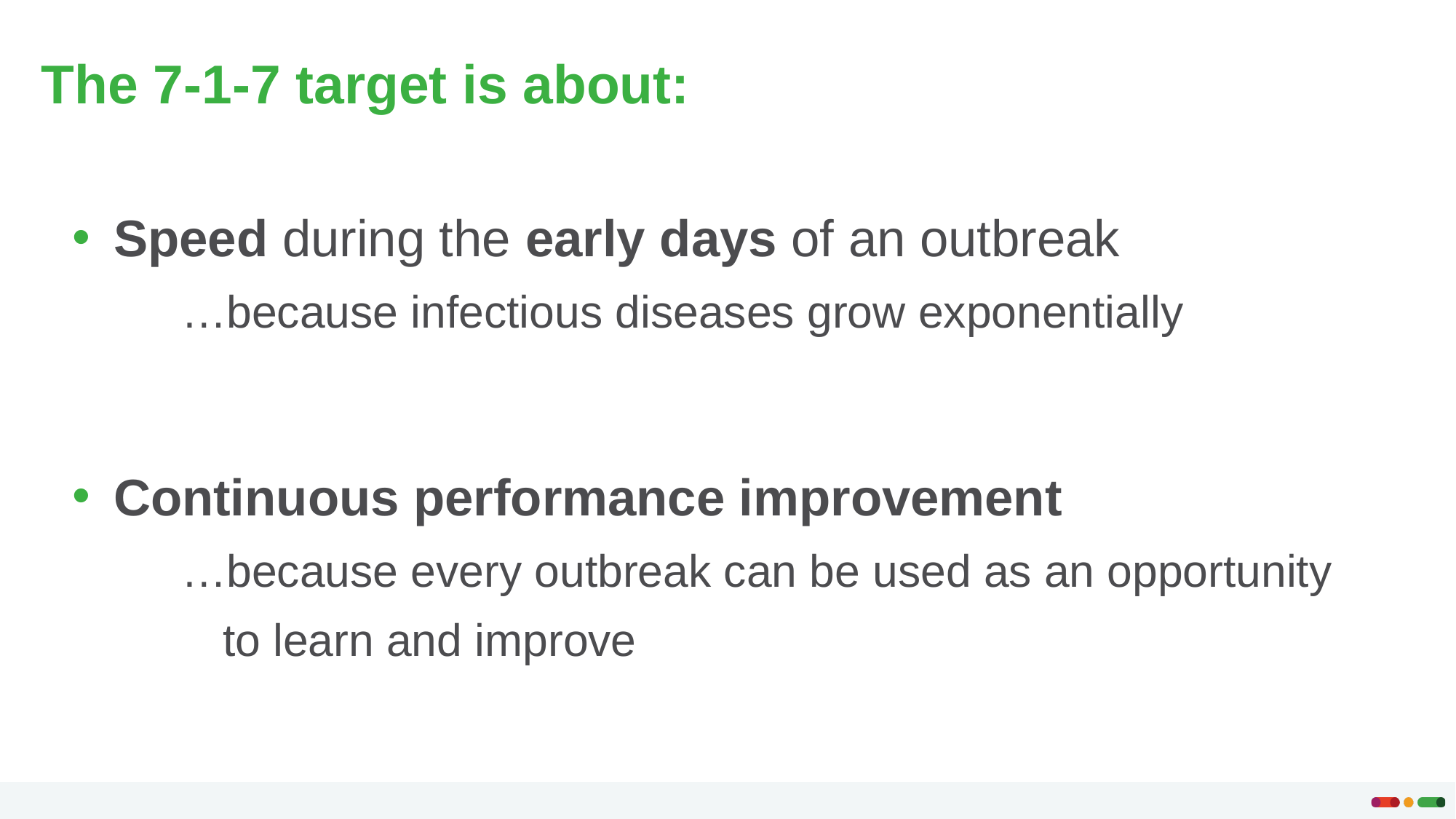

# The 7-1-7 target is about:
 Speed during the early days of an outbreak
	…because infectious diseases grow exponentially

 Continuous performance improvement
	…because every outbreak can be used as an opportunity
            to learn and improve